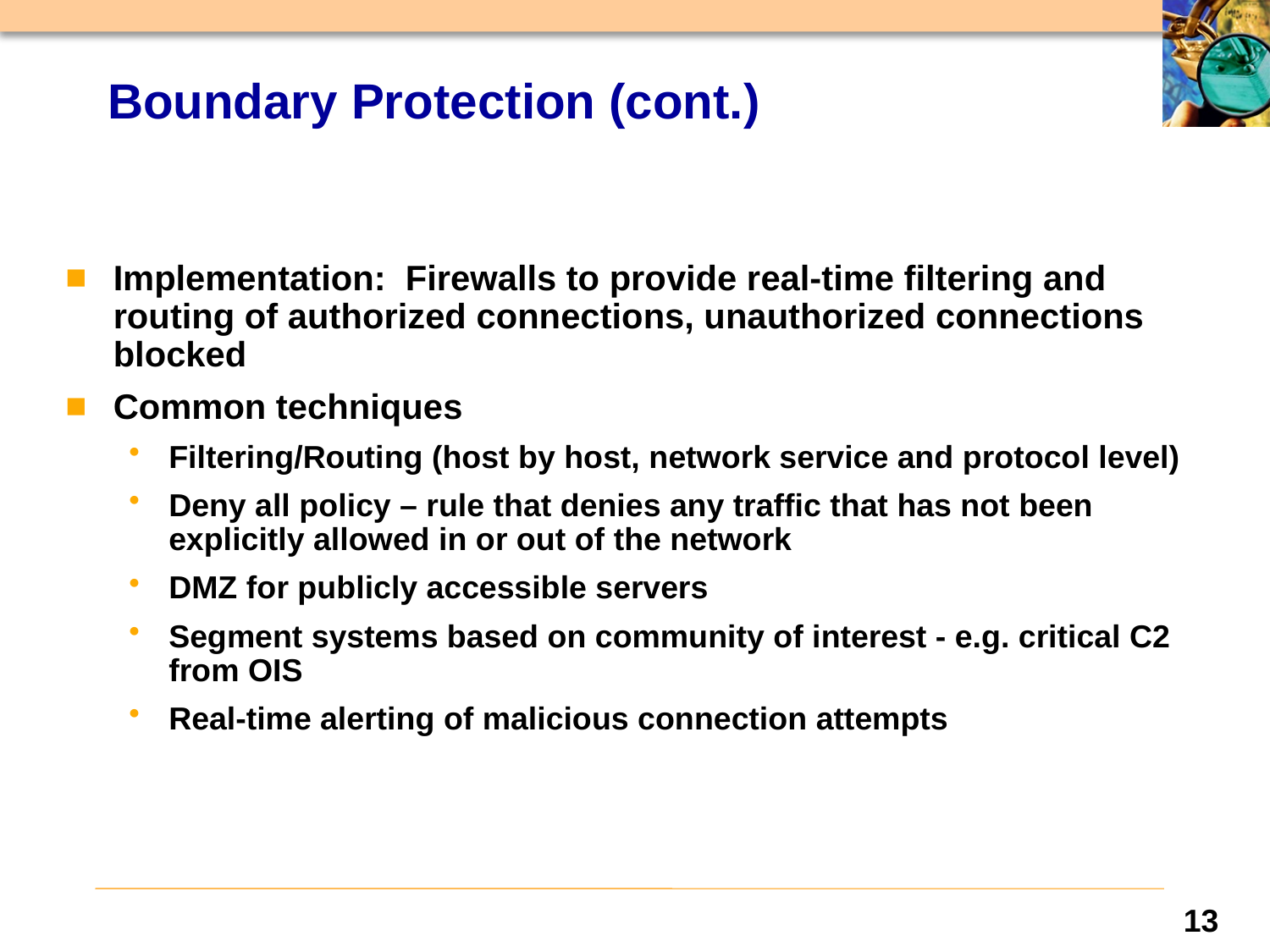

# Boundary Protection (cont.)
Implementation:  Firewalls to provide real-time filtering and routing of authorized connections, unauthorized connections blocked
Common techniques
Filtering/Routing (host by host, network service and protocol level)
Deny all policy – rule that denies any traffic that has not been explicitly allowed in or out of the network
DMZ for publicly accessible servers
Segment systems based on community of interest - e.g. critical C2 from OIS
Real-time alerting of malicious connection attempts